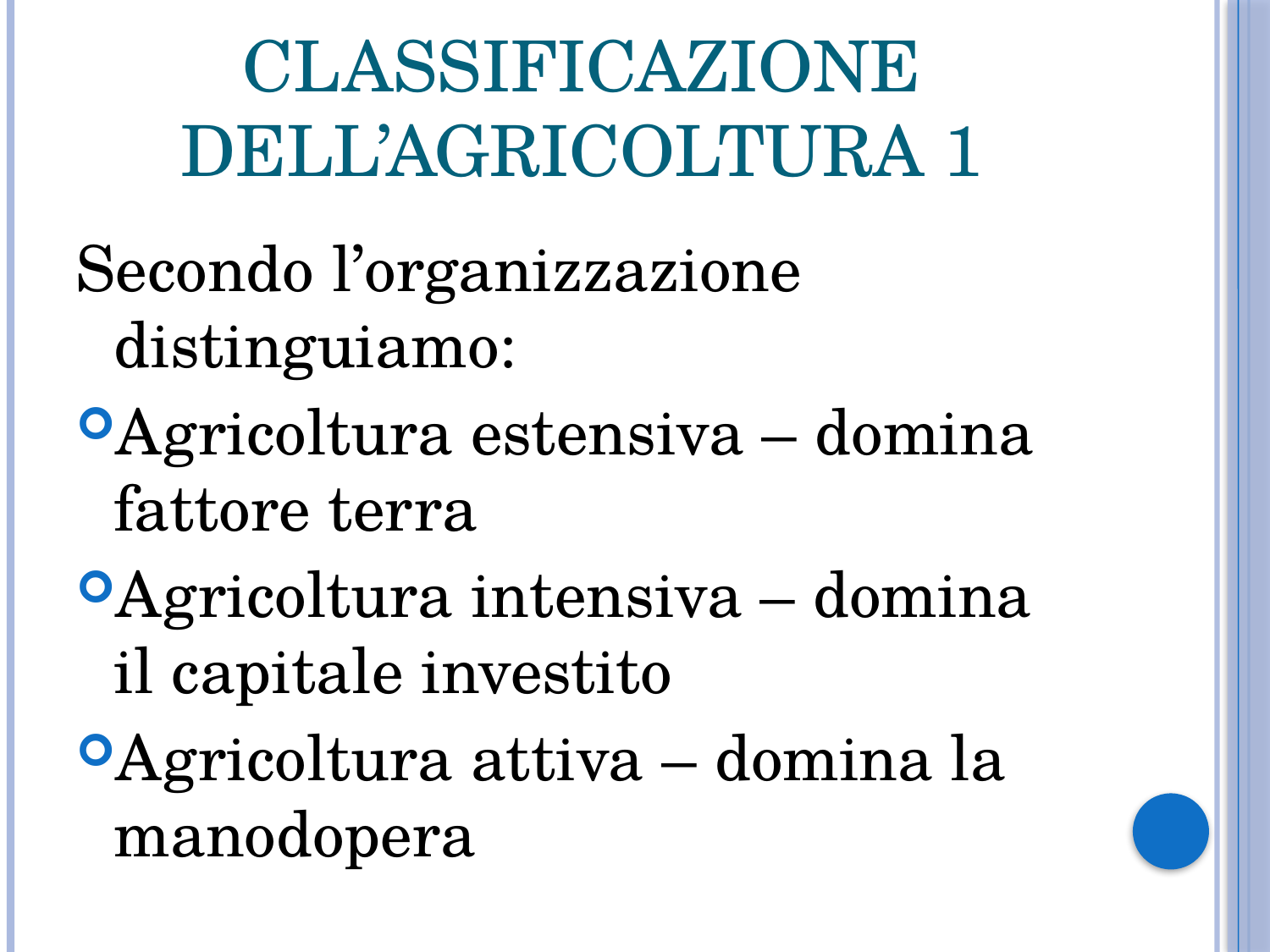

# Classificazione dell’agricoltura 1
Secondo l’organizzazione distinguiamo:
Agricoltura estensiva – domina fattore terra
Agricoltura intensiva – domina il capitale investito
Agricoltura attiva – domina la manodopera